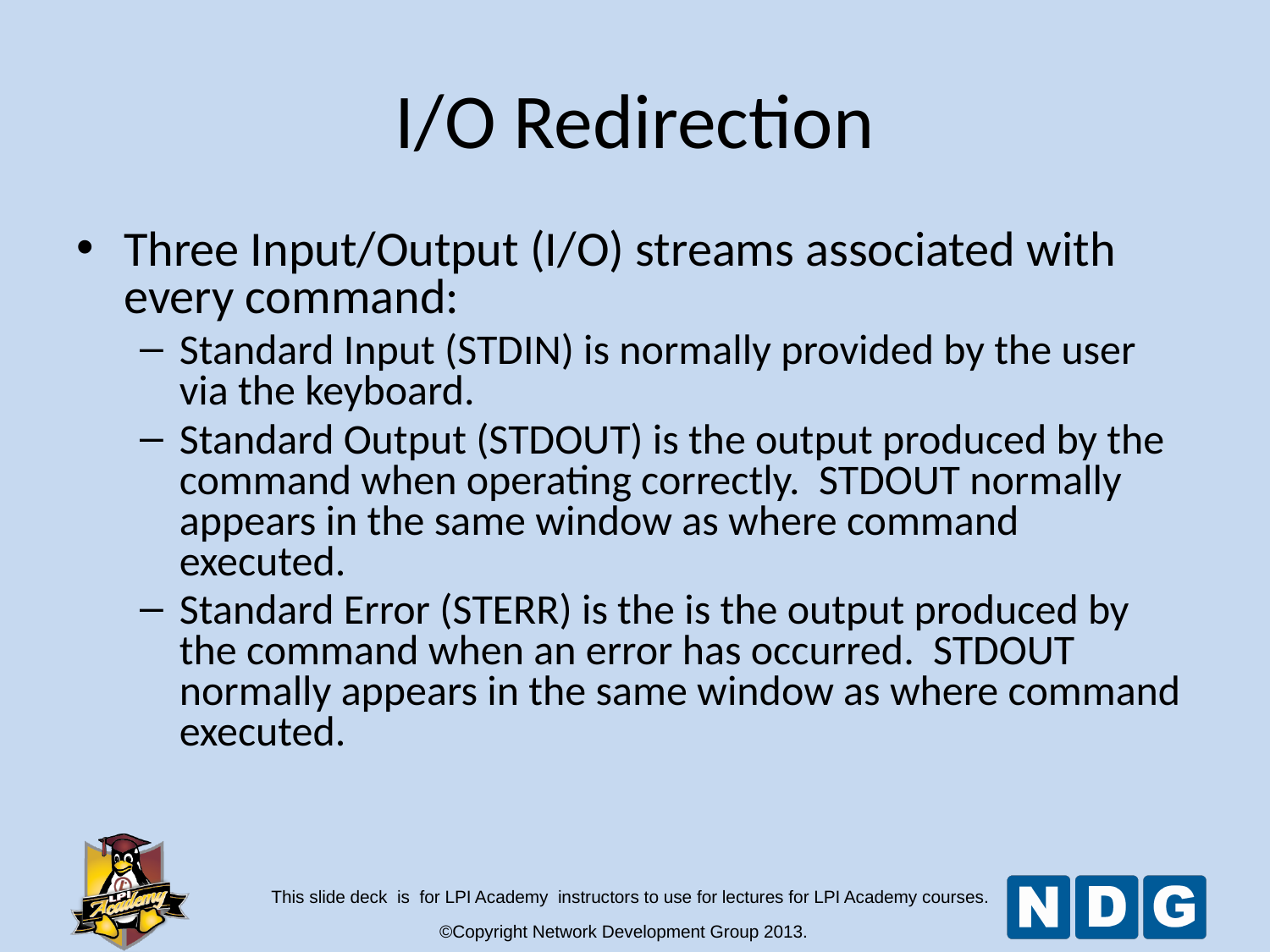

# I/O Redirection
Three Input/Output (I/O) streams associated with every command:
Standard Input (STDIN) is normally provided by the user via the keyboard.
Standard Output (STDOUT) is the output produced by the command when operating correctly.  STDOUT normally appears in the same window as where command executed.
Standard Error (STERR) is the is the output produced by the command when an error has occurred.  STDOUT normally appears in the same window as where command executed.